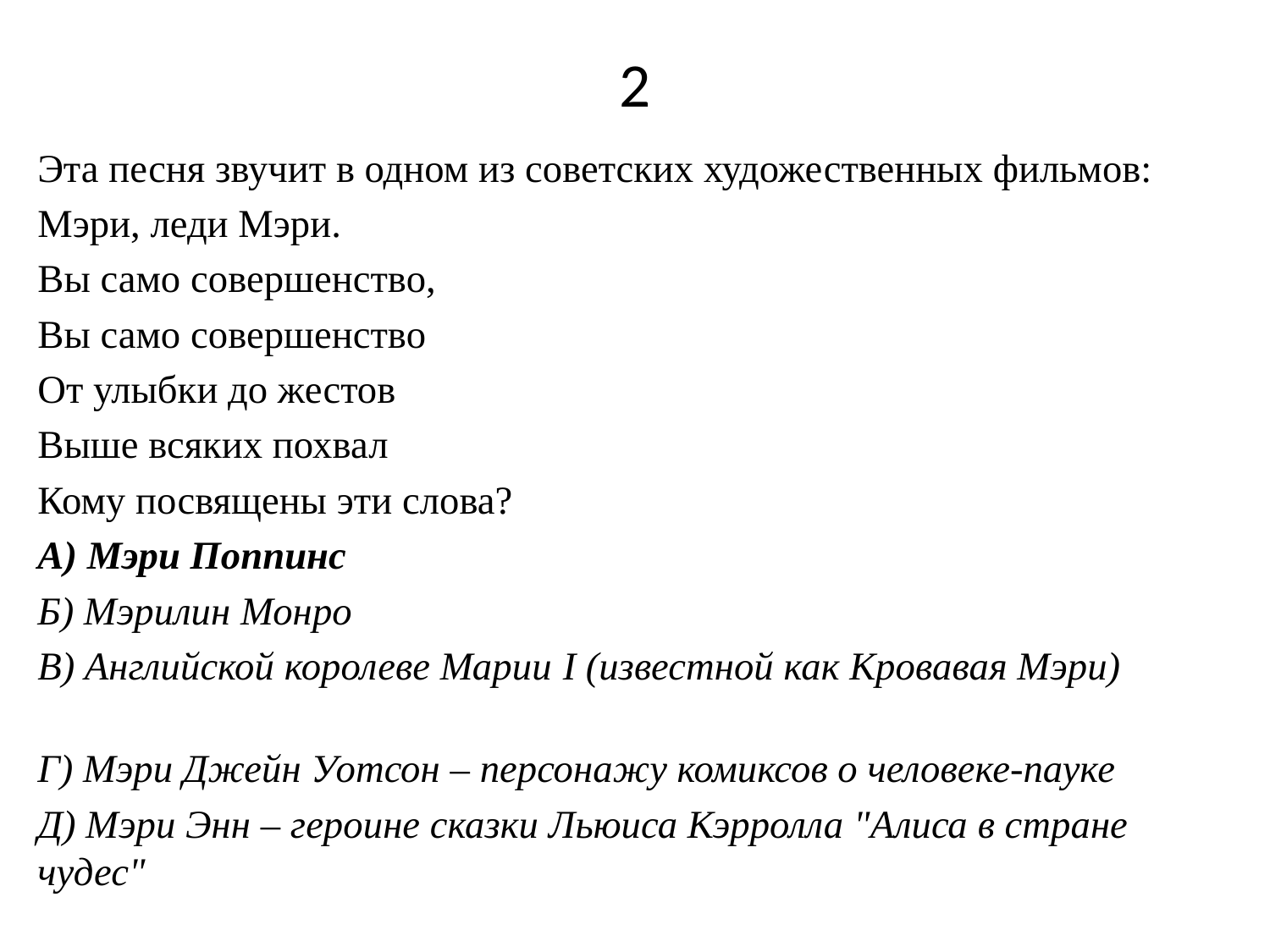

# 2
Эта песня звучит в одном из советских художественных фильмов:
Мэри, леди Мэри.
Вы само совершенство,
Вы само совершенство
От улыбки до жестов
Выше всяких похвал
Кому посвящены эти слова?
А) Мэри Поппинс
Б) Мэрилин Монро
В) Английской королеве Марии I (известной как Кровавая Мэри)
Г) Мэри Джейн Уотсон – персонажу комиксов о человеке-пауке
Д) Мэри Энн – героине сказки Льюиса Кэрролла "Алиса в стране чудес"